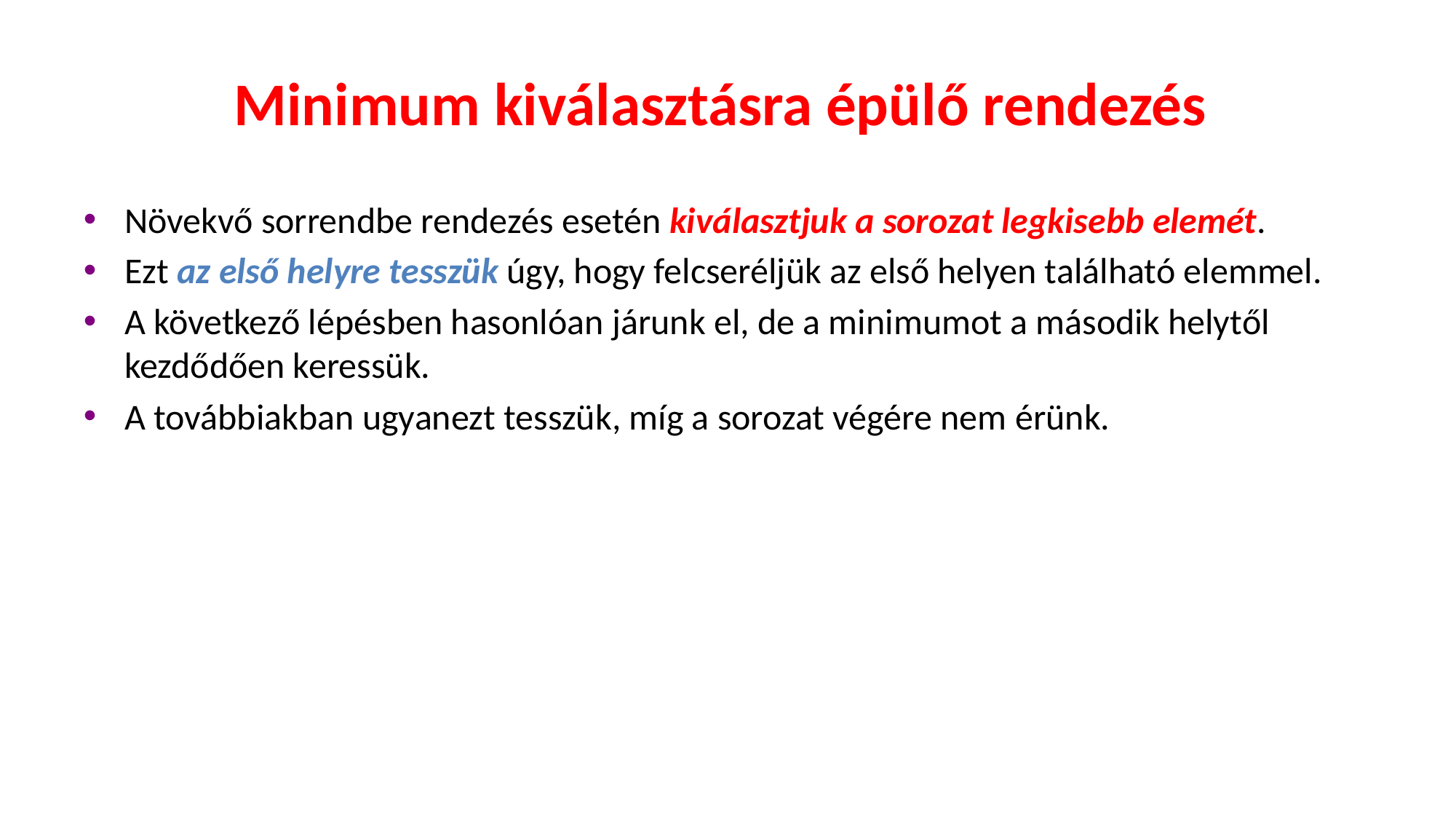

# Minimum kiválasztásra épülő rendezés
Növekvő sorrendbe rendezés esetén kiválasztjuk a sorozat legkisebb elemét.
Ezt az első helyre tesszük úgy, hogy felcseréljük az első helyen található elemmel.
A következő lépésben hasonlóan járunk el, de a minimumot a második helytől kezdődően keressük.
A továbbiakban ugyanezt tesszük, míg a sorozat végére nem érünk.